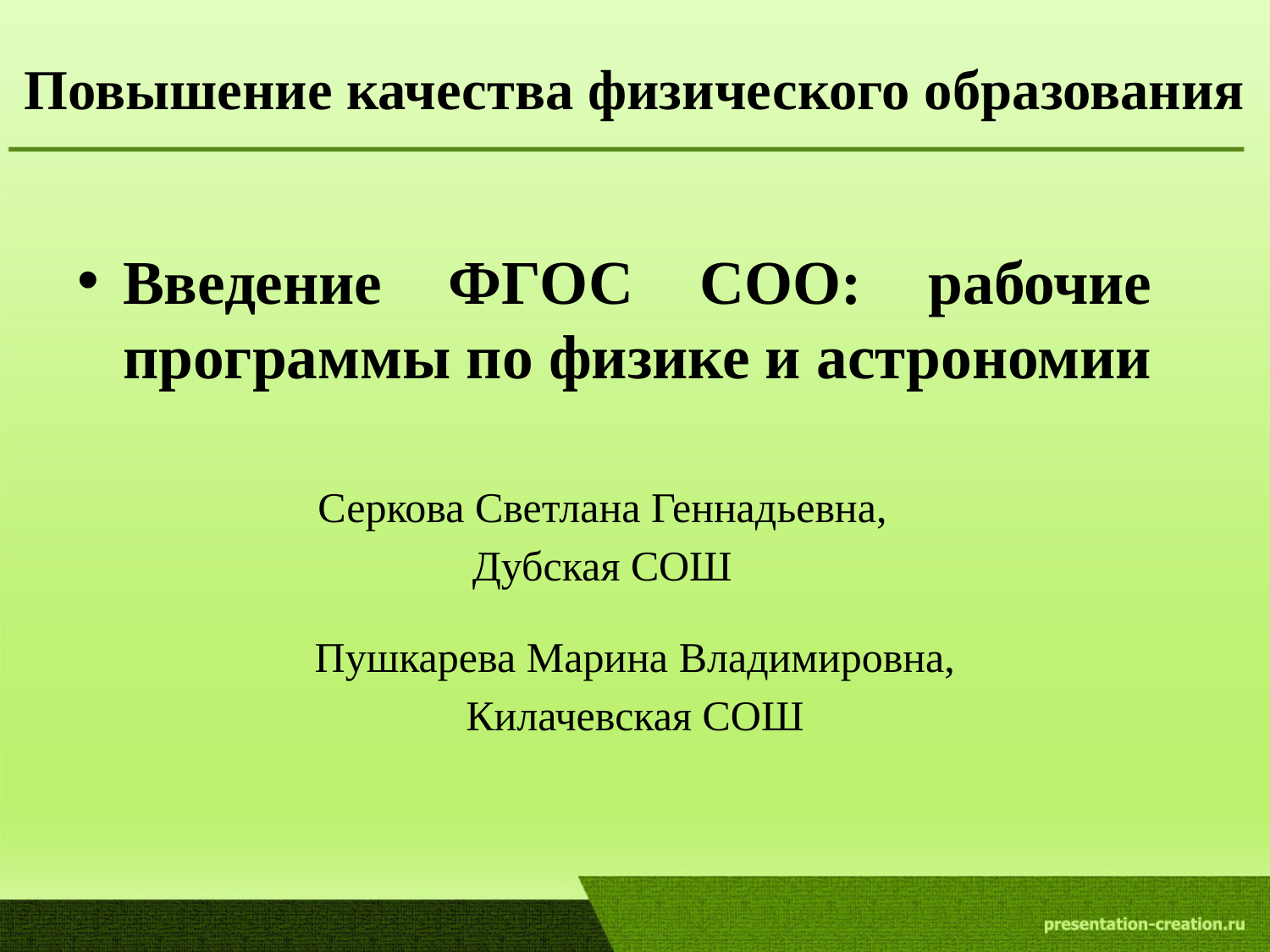

# Повышение качества физического образования
Введение ФГОС СОО: рабочие программы по физике и астрономии
Серкова Светлана Геннадьевна,
Дубская СОШ
Пушкарева Марина Владимировна, Килачевская СОШ